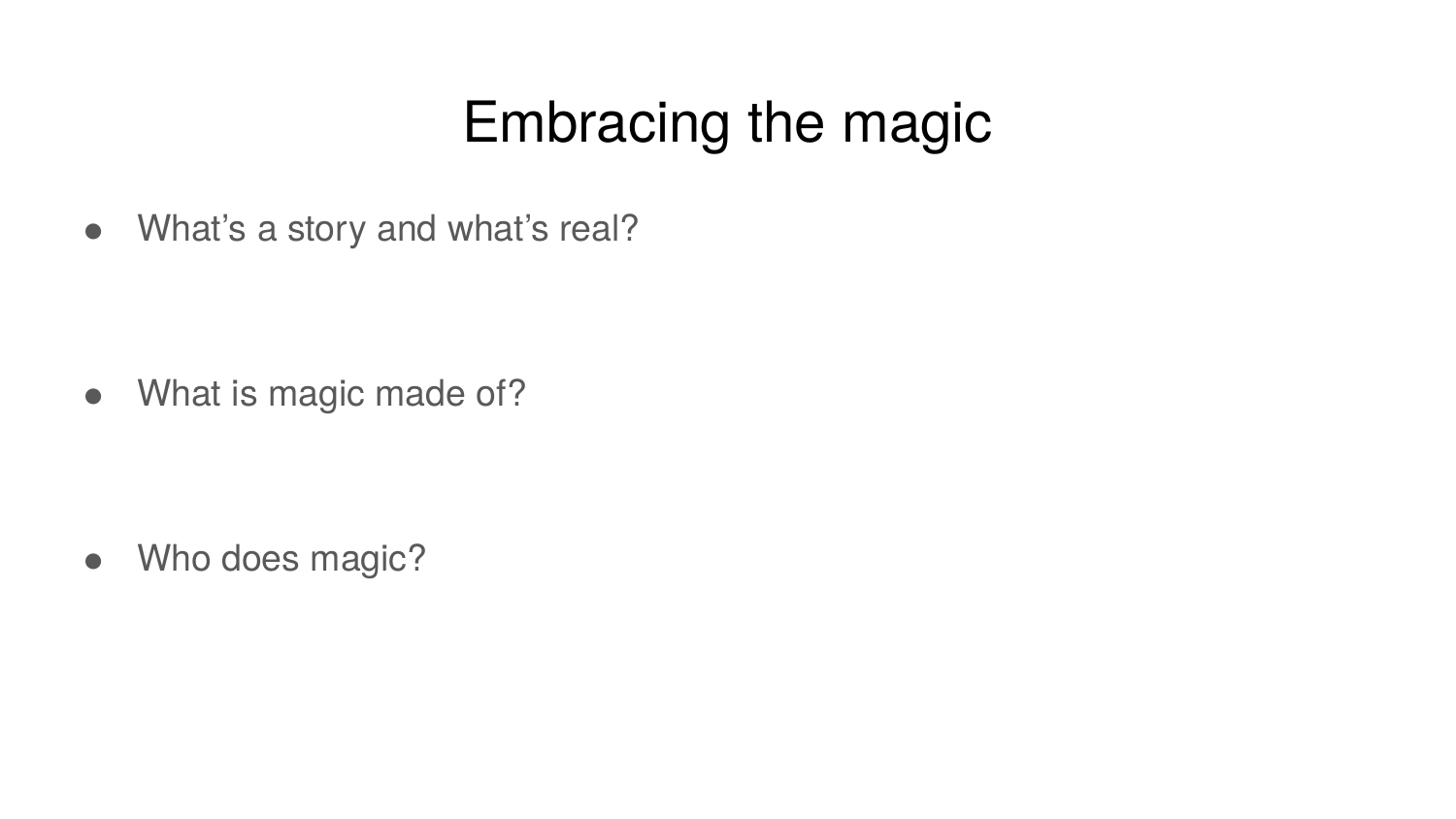

# Embracing the magic
What’s a story and what’s real?

What is magic made of?

Who does magic?